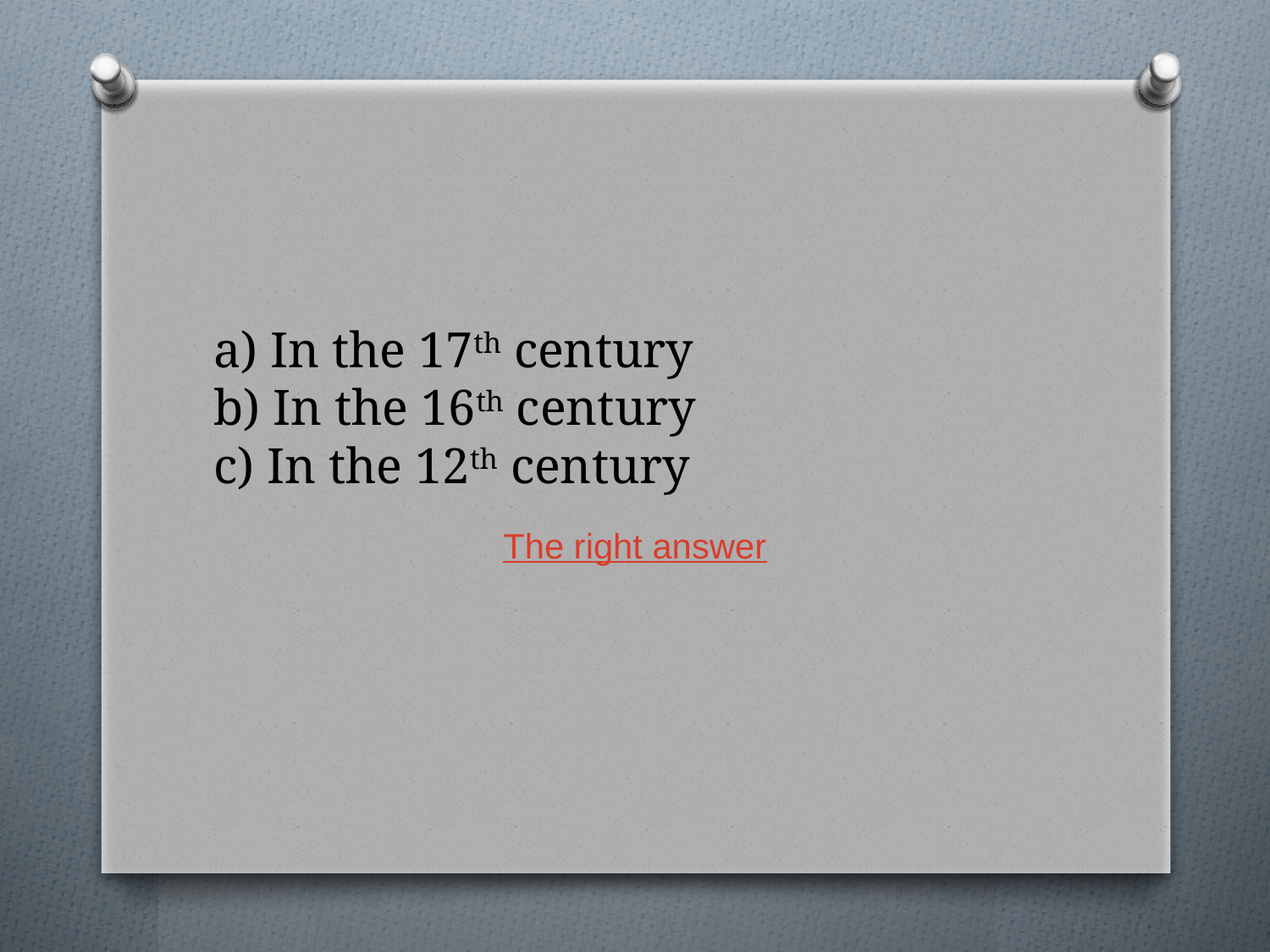

# a) In the 17th century b) In the 16th century c) In the 12th century
The right answer